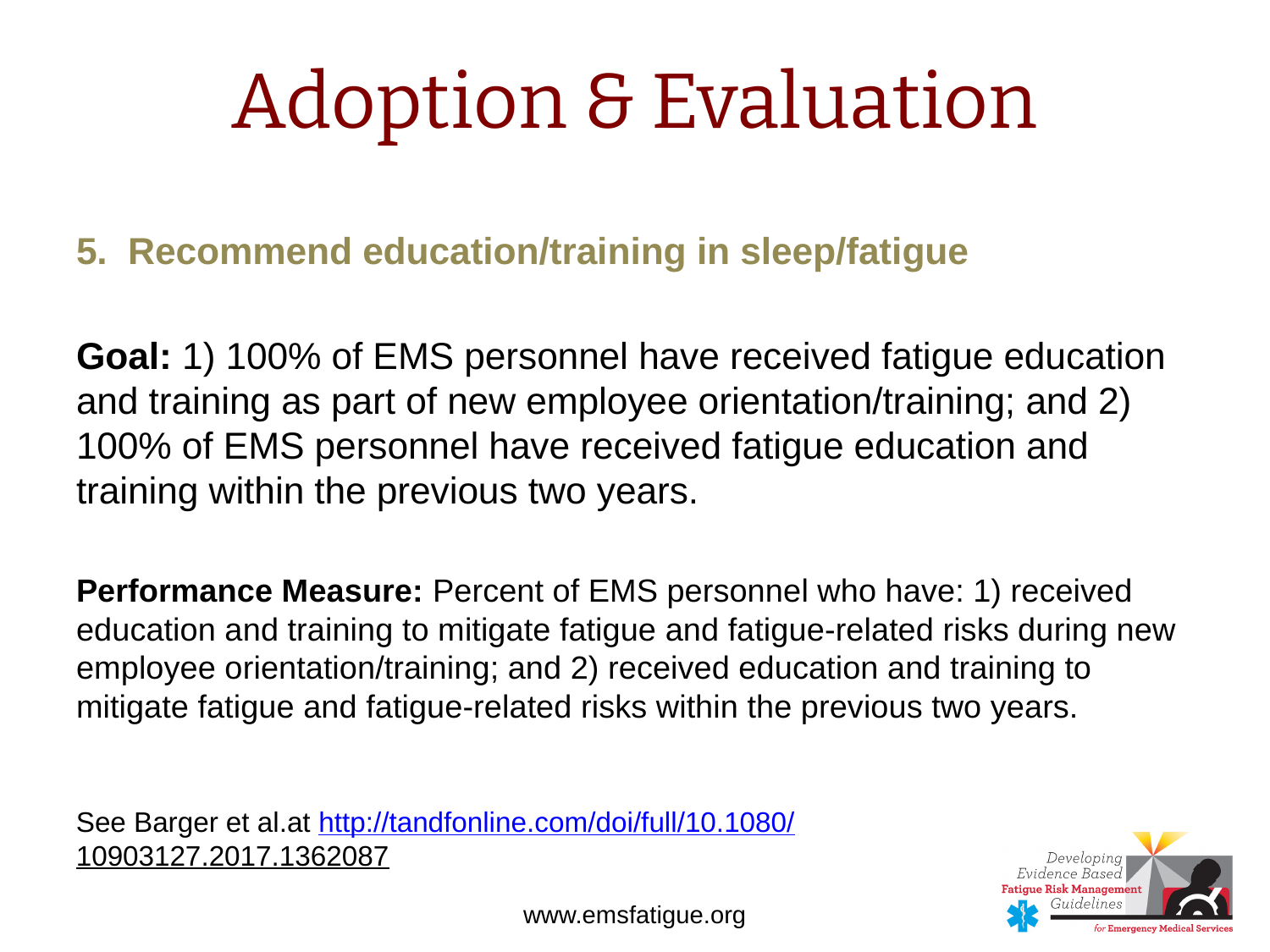

# Adoption & Evaluation
5.  Recommend education/training in sleep/fatigue

Goal: 1) 100% of EMS personnel have received fatigue education and training as part of new employee orientation/training; and 2) 100% of EMS personnel have received fatigue education and training within the previous two years.

Performance Measure: Percent of EMS personnel who have: 1) received education and training to mitigate fatigue and fatigue-related risks during new employee orientation/training; and 2) received education and training to mitigate fatigue and fatigue-related risks within the previous two years.
See Barger et al.at http://tandfonline.com/doi/full/10.1080/10903127.2017.1362087